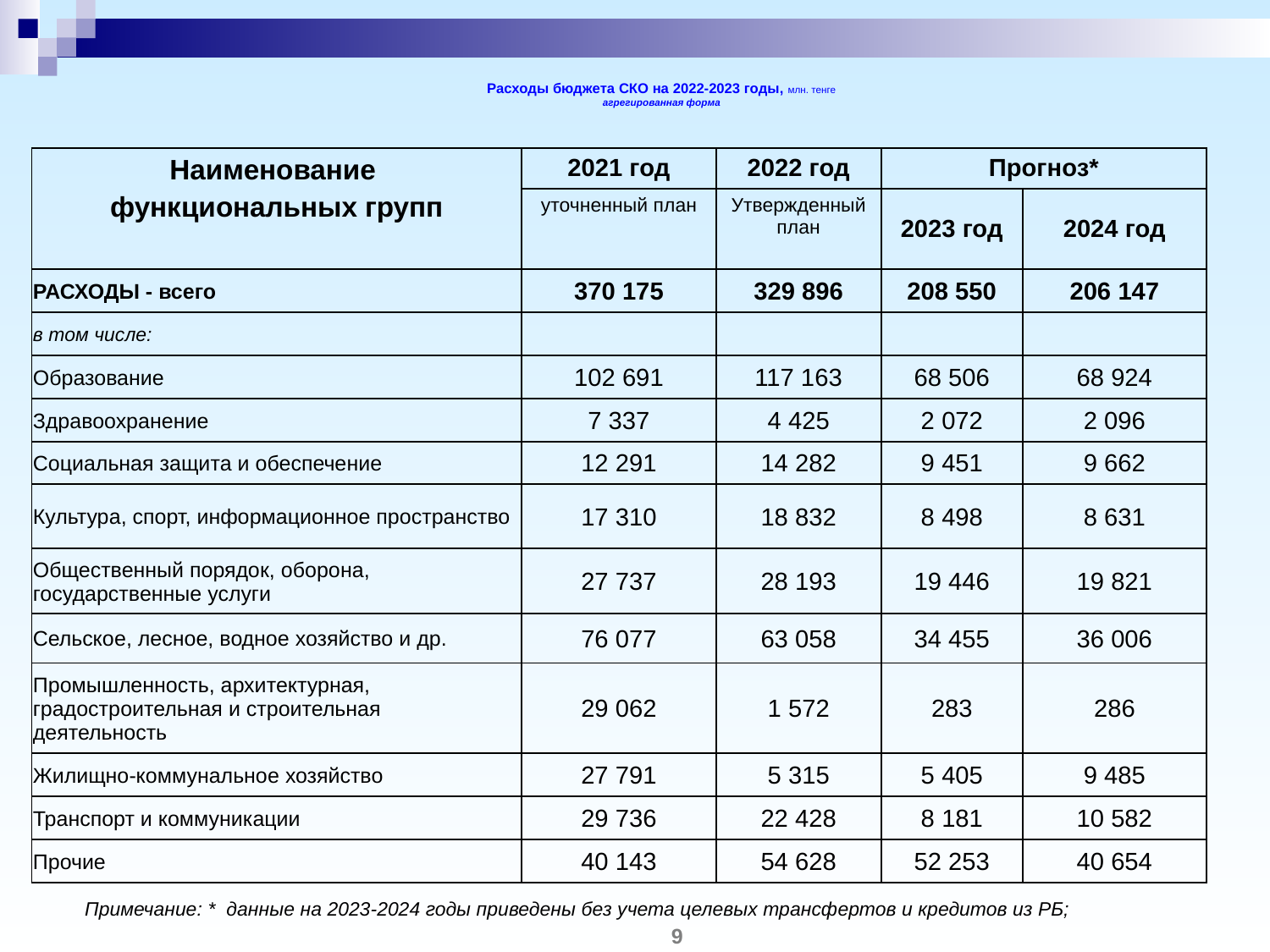

# Расходы бюджета СКО на 2022-2023 годы, млн. тенге агрегированная форма
| Наименование функциональных групп | 2021 год | 2022 год | Прогноз\* |  |
| --- | --- | --- | --- | --- |
|  | уточненный план | Утвержденный план | 2023 год | 2024 год |
| РАСХОДЫ - всего | 370 175 | 329 896 | 208 550 | 206 147 |
| в том числе: |  |  |  |  |
| Образование | 102 691 | 117 163 | 68 506 | 68 924 |
| Здравоохранение | 7 337 | 4 425 | 2 072 | 2 096 |
| Социальная защита и обеспечение | 12 291 | 14 282 | 9 451 | 9 662 |
| Культура, спорт, информационное пространство | 17 310 | 18 832 | 8 498 | 8 631 |
| Общественный порядок, оборона, государственные услуги | 27 737 | 28 193 | 19 446 | 19 821 |
| Сельское, лесное, водное хозяйство и др. | 76 077 | 63 058 | 34 455 | 36 006 |
| Промышленность, архитектурная, градостроительная и строительная деятельность | 29 062 | 1 572 | 283 | 286 |
| Жилищно-коммунальное хозяйство | 27 791 | 5 315 | 5 405 | 9 485 |
| Транспорт и коммуникации | 29 736 | 22 428 | 8 181 | 10 582 |
| Прочие | 40 143 | 54 628 | 52 253 | 40 654 |

Примечание: *  данные на 2023-2024 годы приведены без учета целевых трансфертов и кредитов из РБ;
9